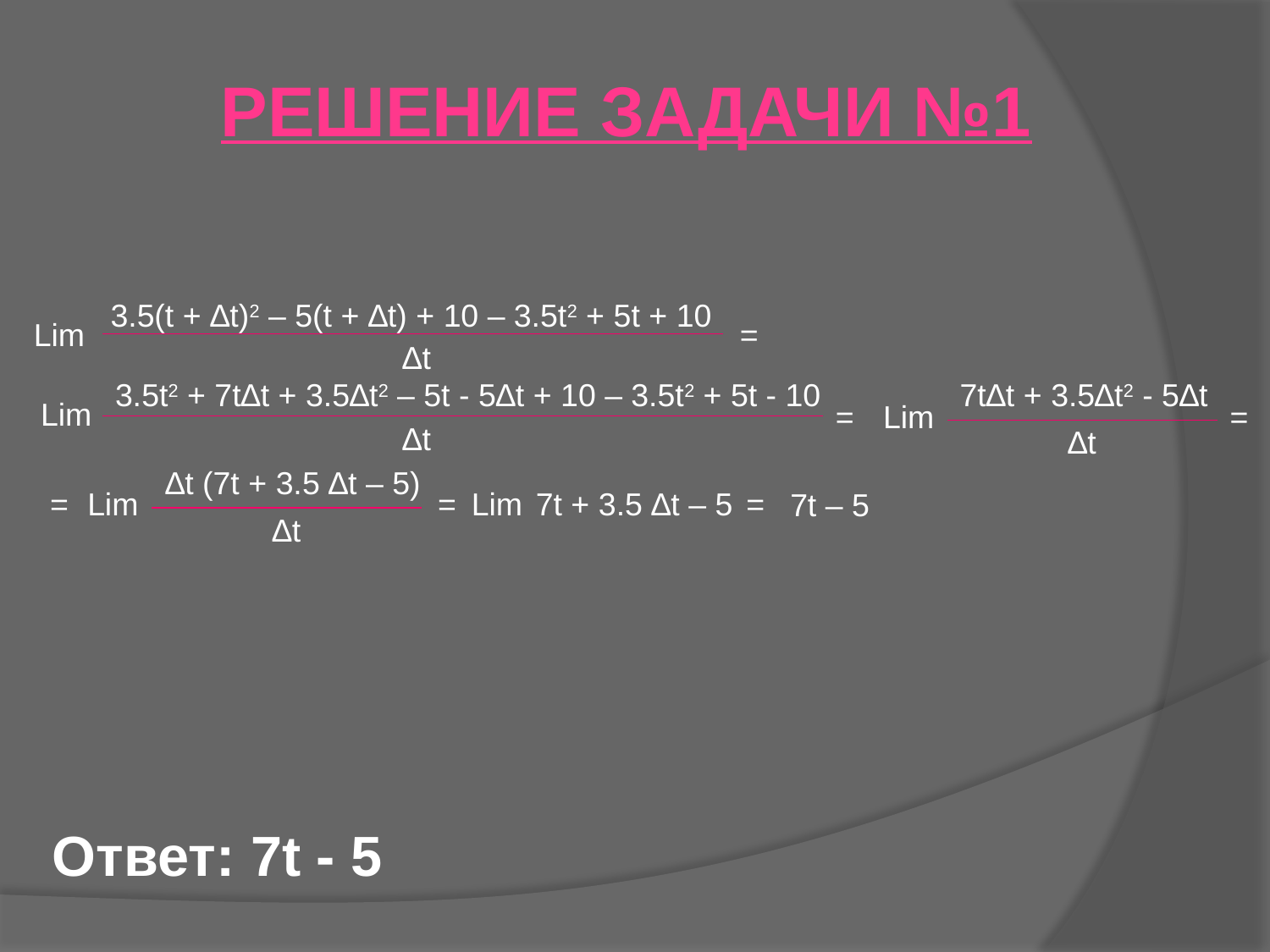

РЕШЕНИЕ ЗАДАЧИ №1
3.5(t + ∆t)2 – 5(t + ∆t) + 10 – 3.5t2 + 5t + 10

Lim
=
∆t
3.5t2 + 7t∆t + 3.5∆t2 – 5t - 5∆t + 10 – 3.5t2 + 5t - 10
7t∆t + 3.5∆t2 - 5∆t
Lim
=
Lim
=
∆t
∆t
∆t (7t + 3.5 ∆t – 5)
=
Lim
=
Lim
 7t + 3.5 ∆t – 5
=
 7t – 5
∆t
Ответ: 7t - 5